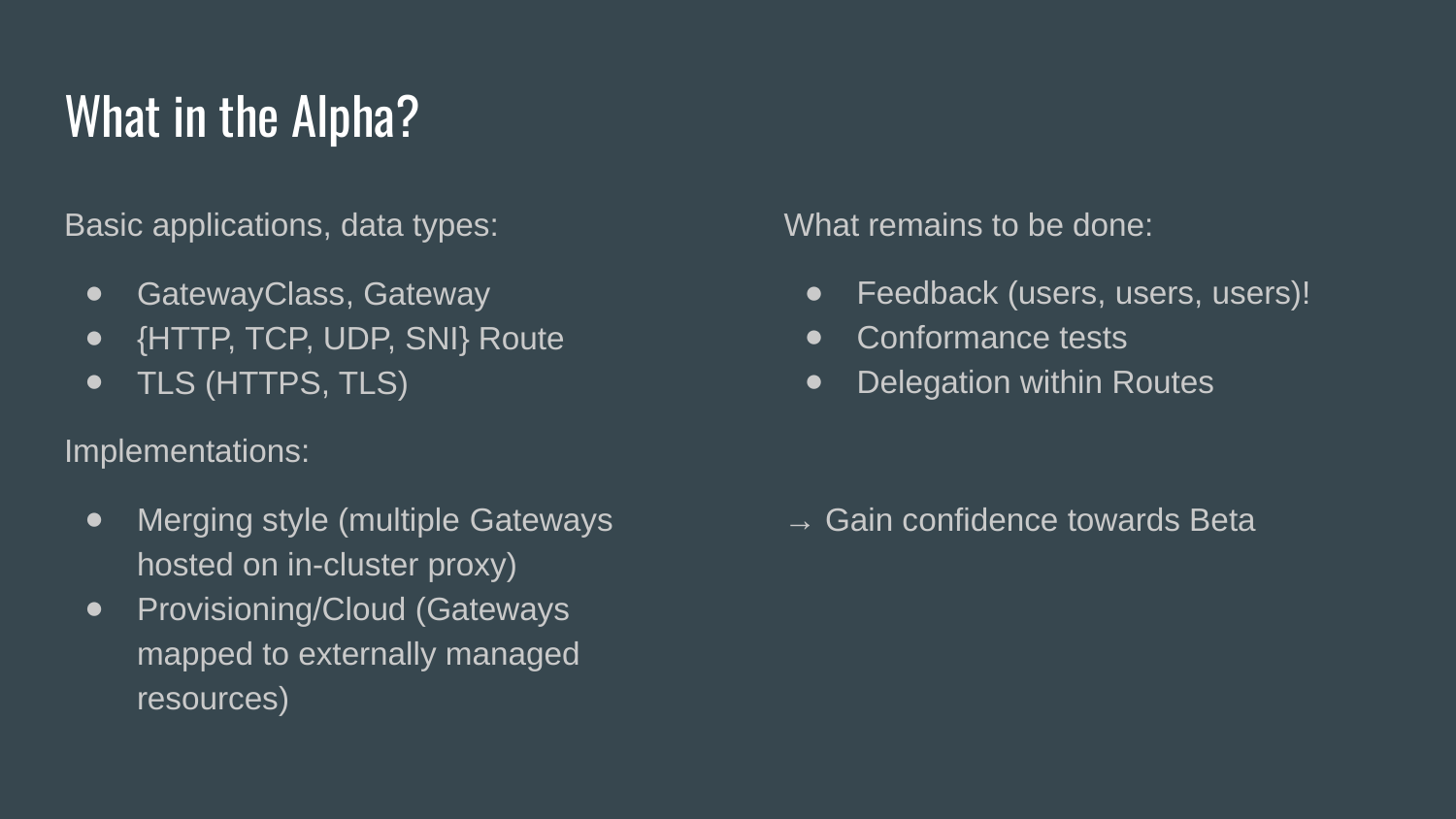

Services V+1
# What in the Alpha?
Basic applications, data types:
GatewayClass, Gateway
{HTTP, TCP, UDP, SNI} Route
TLS (HTTPS, TLS)
Implementations:
Merging style (multiple Gateways hosted on in-cluster proxy)
Provisioning/Cloud (Gateways mapped to externally managed resources)
What remains to be done:
Feedback (users, users, users)!
Conformance tests
Delegation within Routes

→ Gain confidence towards Beta